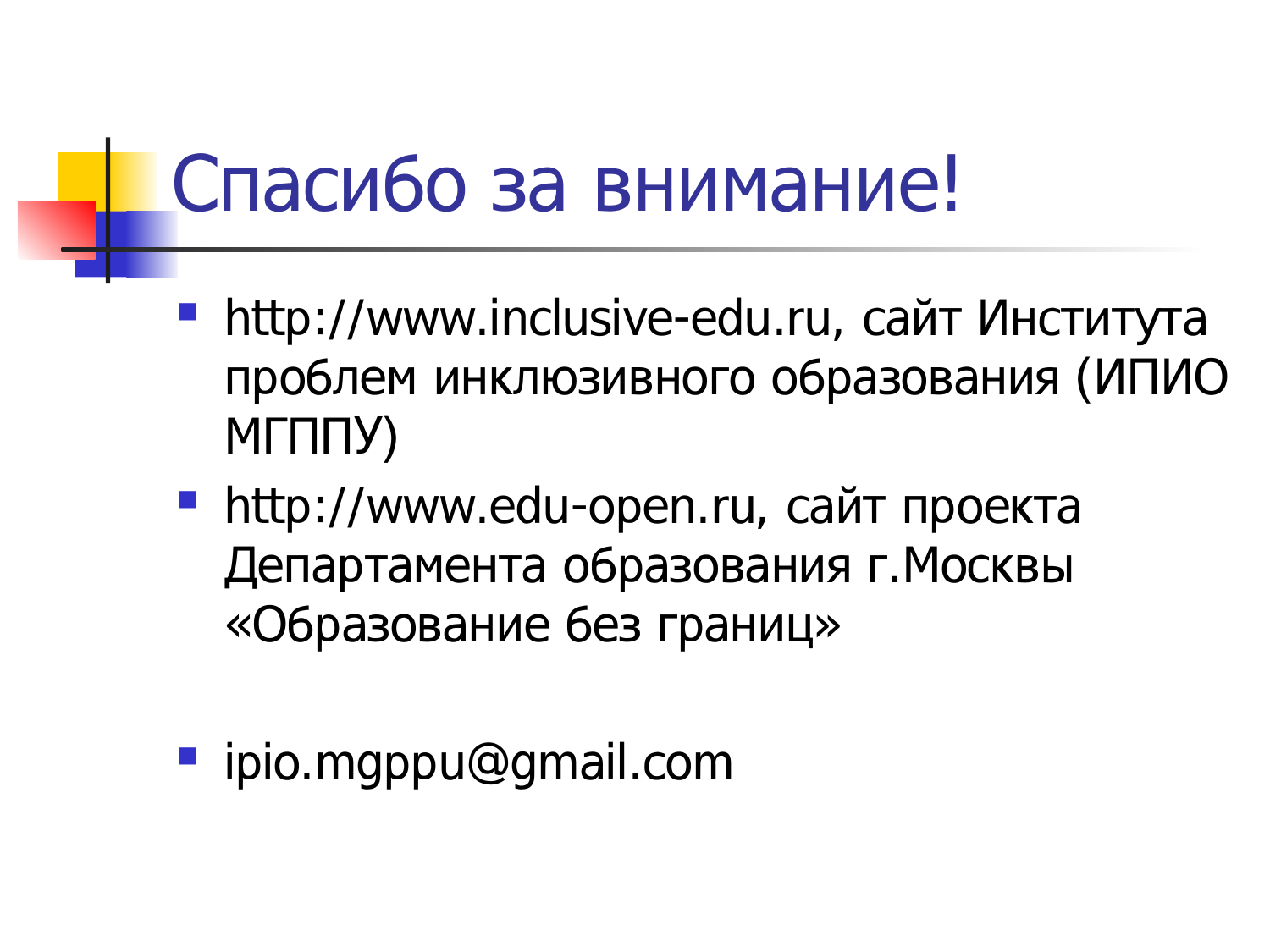

# Спасибо за внимание!
http://www.inclusive-edu.ru, сайт Института проблем инклюзивного образования (ИПИО МГППУ)
http://www.edu-open.ru, сайт проекта Департамента образования г.Москвы «Образование без границ»

ipio.mgppu@gmail.com